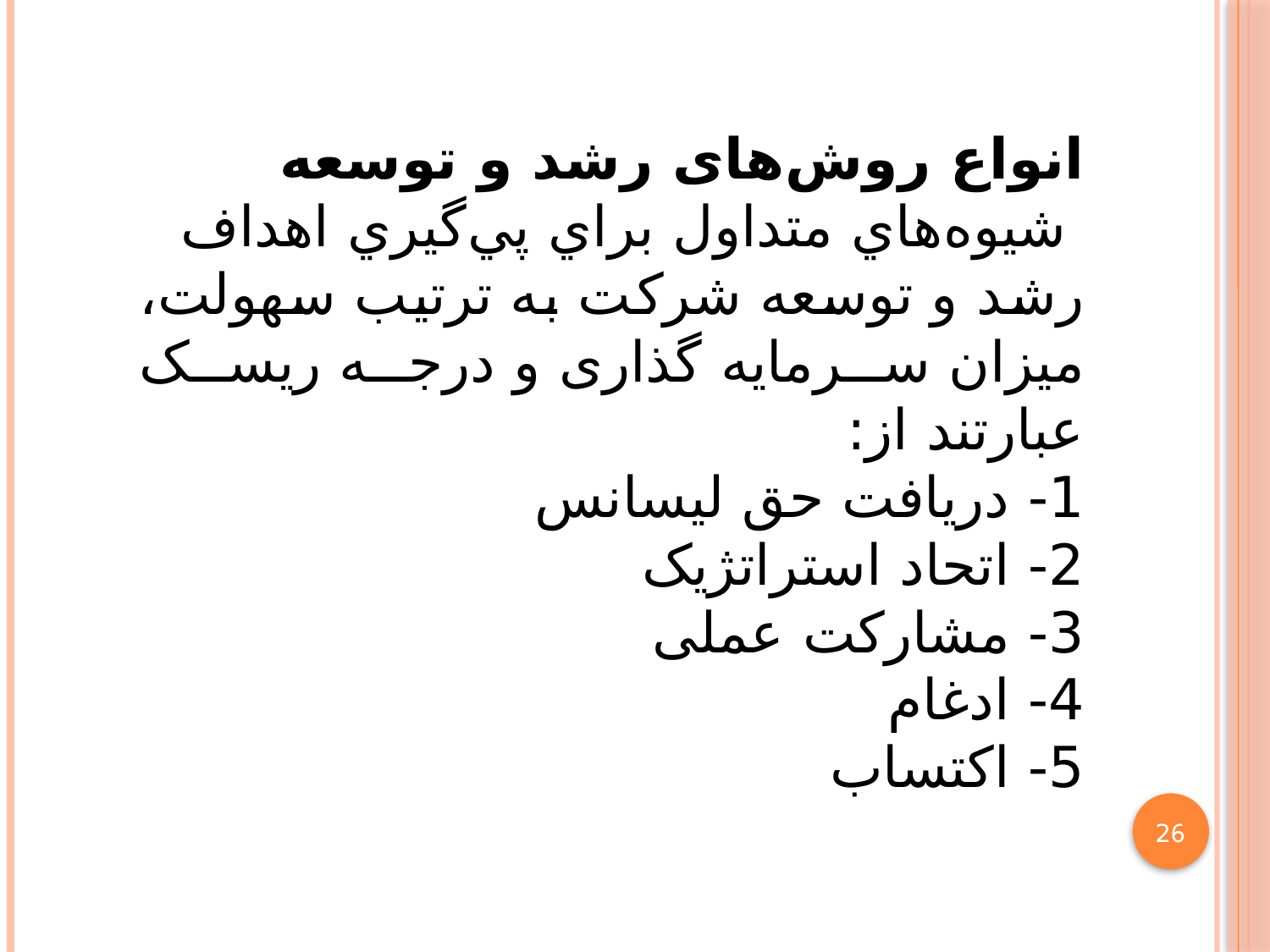

انواع روش‌های رشد و توسعه
 شيوه‌هاي متداول براي پي‌گيري اهداف رشد و توسعه شرکت به ترتیب سهولت، میزان سرمایه‌ گذاری و درجه ریسک عبارتند از:
1- دریافت حق لیسانس
2- اتحاد استراتژیک
3- مشارکت عملی
4- ادغام
5- اکتساب
26